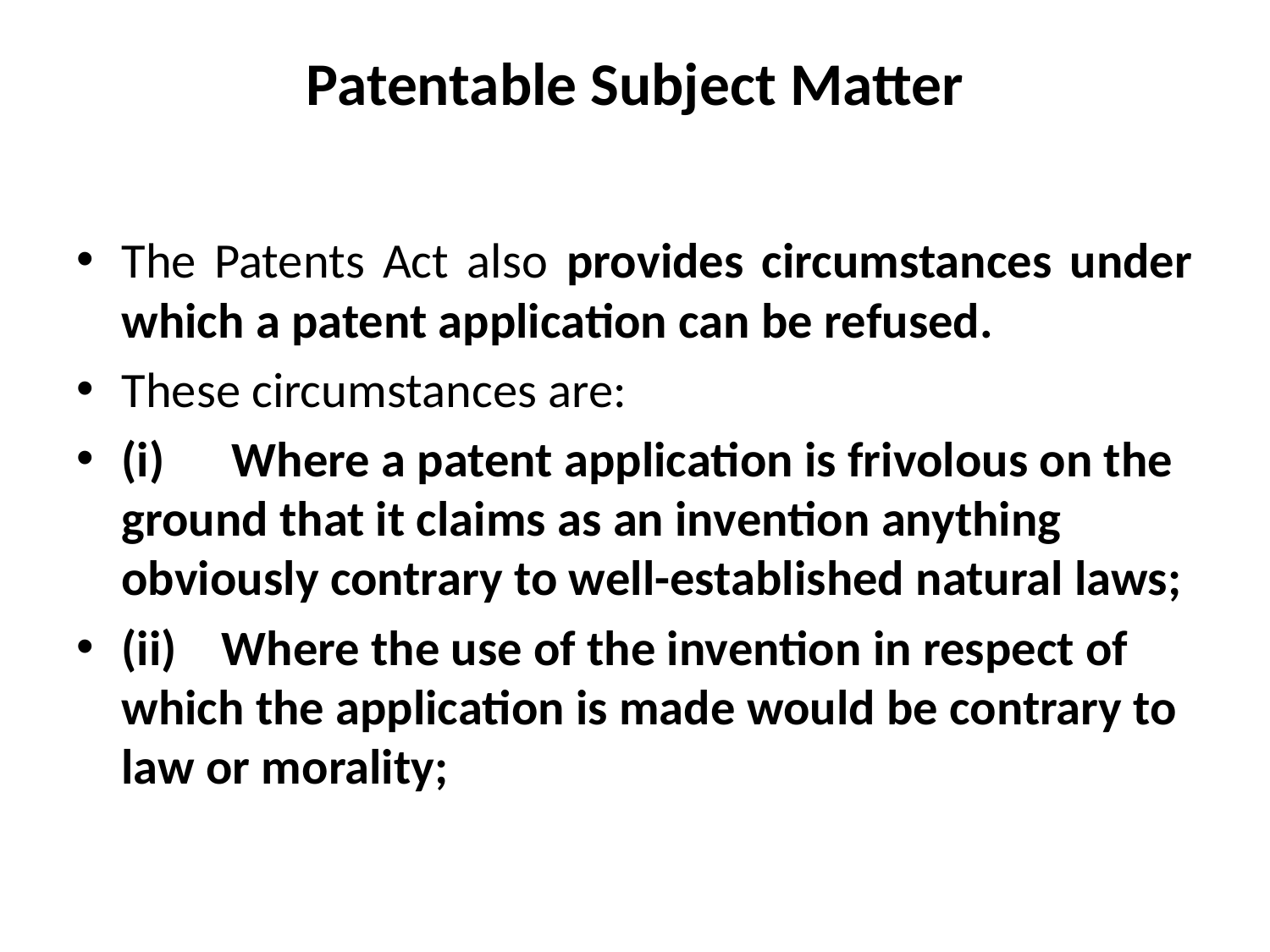

# Patentable Subject Matter
The Patents Act also provides circumstances under which a patent application can be refused.
These circumstances are:
(i)      Where a patent application is frivolous on the ground that it claims as an invention anything obviously contrary to well-established natural laws;
(ii)    Where the use of the invention in respect of which the application is made would be contrary to law or morality;